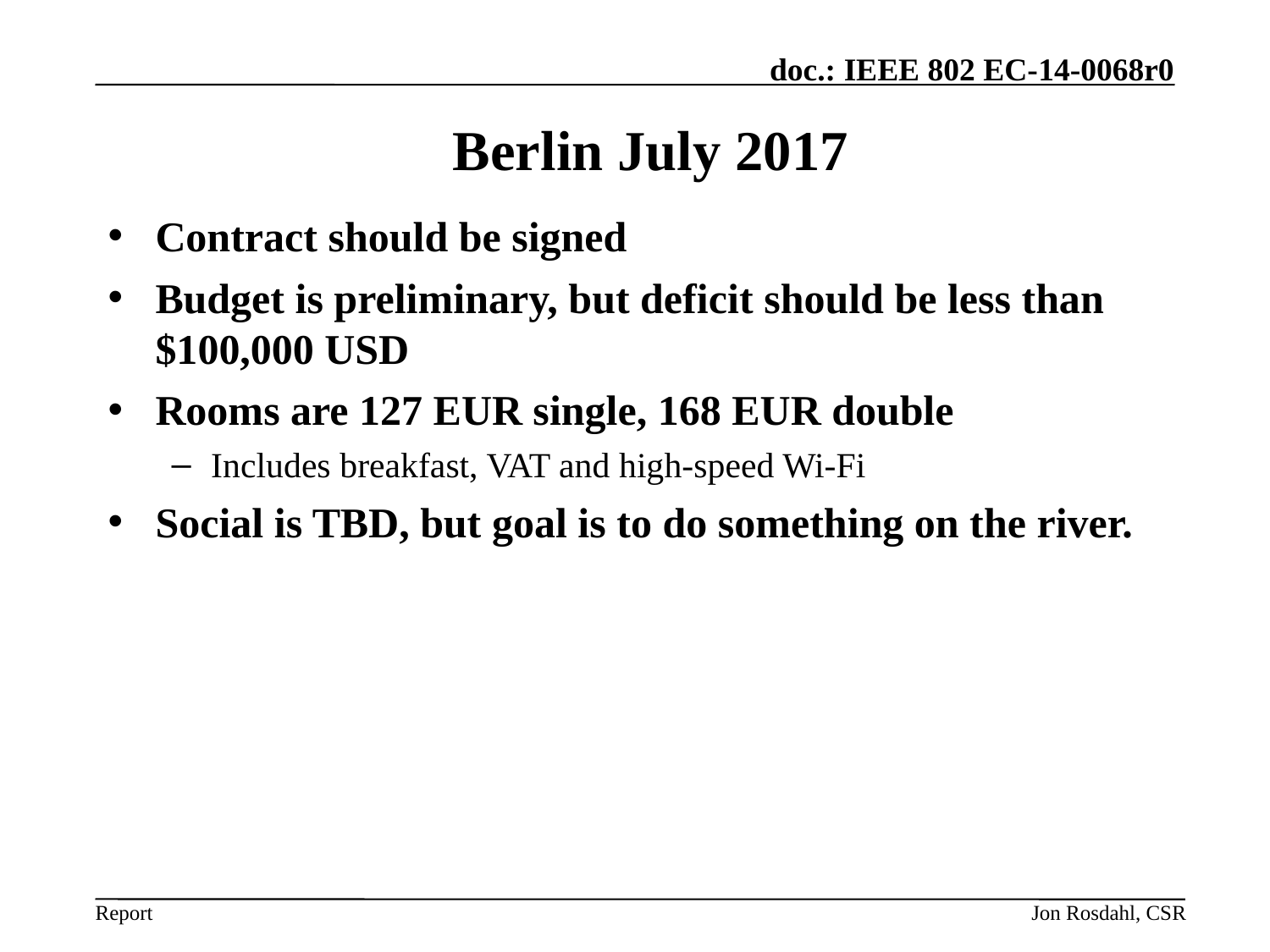

# Berlin July 2017
Contract should be signed
Budget is preliminary, but deficit should be less than $100,000 USD
Rooms are 127 EUR single, 168 EUR double
Includes breakfast, VAT and high-speed Wi-Fi
Social is TBD, but goal is to do something on the river.
Jon Rosdahl, CSR